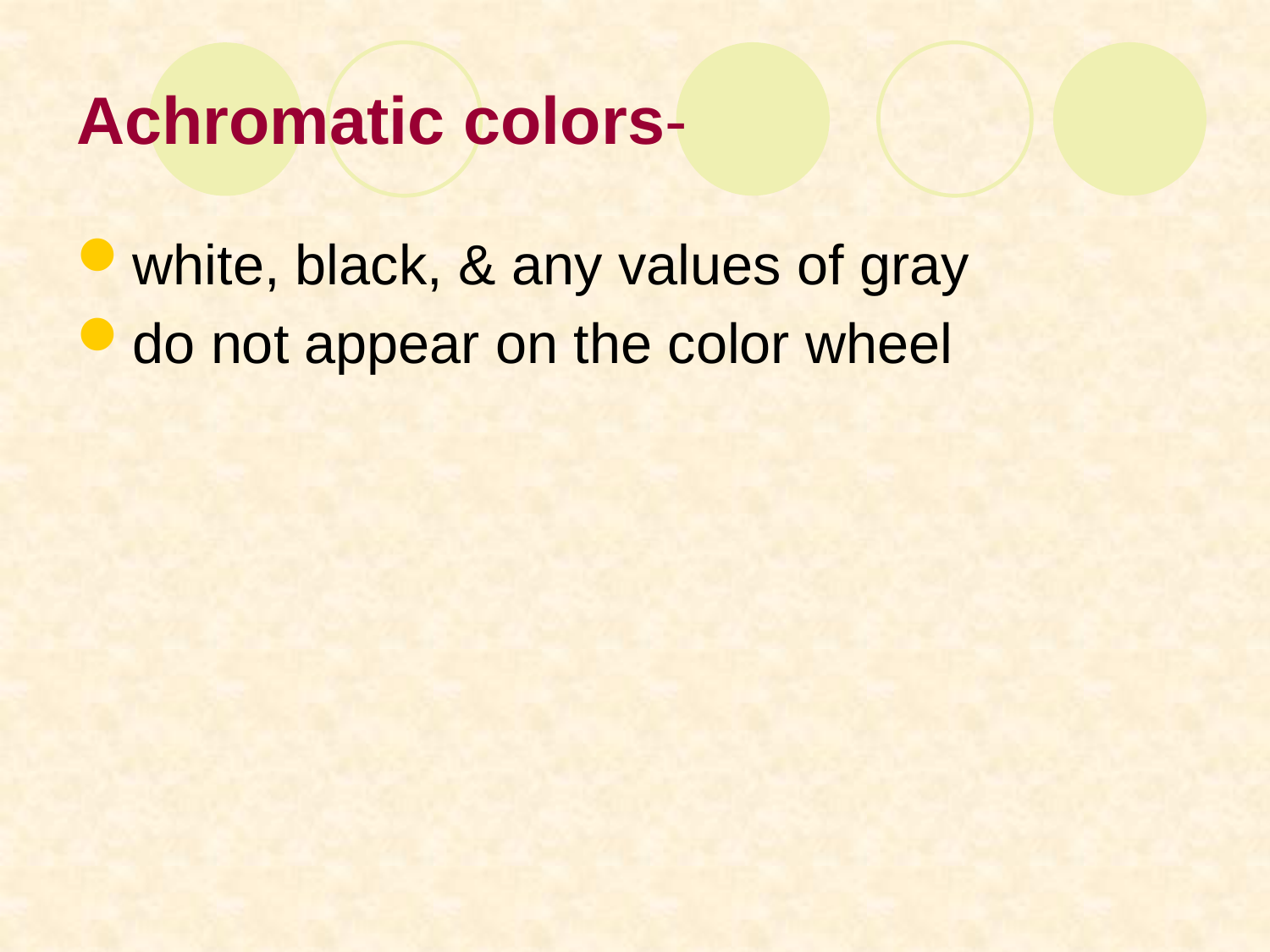

# Achromatic colors-
white, black, & any values of gray
do not appear on the color wheel